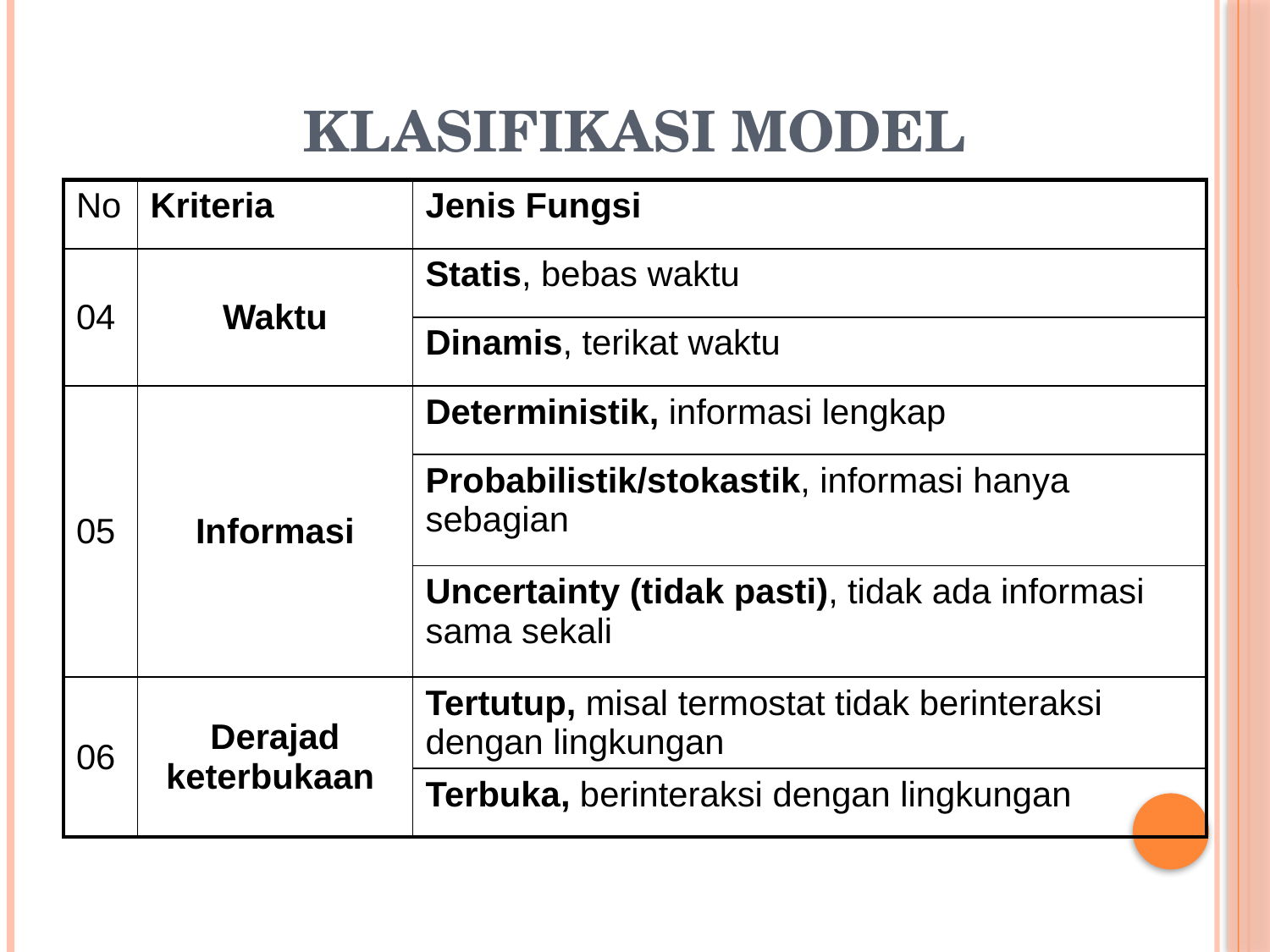

# Klasifikasi Model
| No | Kriteria | Jenis Fungsi |
| --- | --- | --- |
| 04 | Waktu | Statis, bebas waktu |
|  |  | Dinamis, terikat waktu |
| 05 | Informasi | Deterministik, informasi lengkap |
|  |  | Probabilistik/stokastik, informasi hanya sebagian |
|  |  | Uncertainty (tidak pasti), tidak ada informasi sama sekali |
| 06 | Derajad keterbukaan | Tertutup, misal termostat tidak berinteraksi dengan lingkungan |
|  |  | Terbuka, berinteraksi dengan lingkungan |